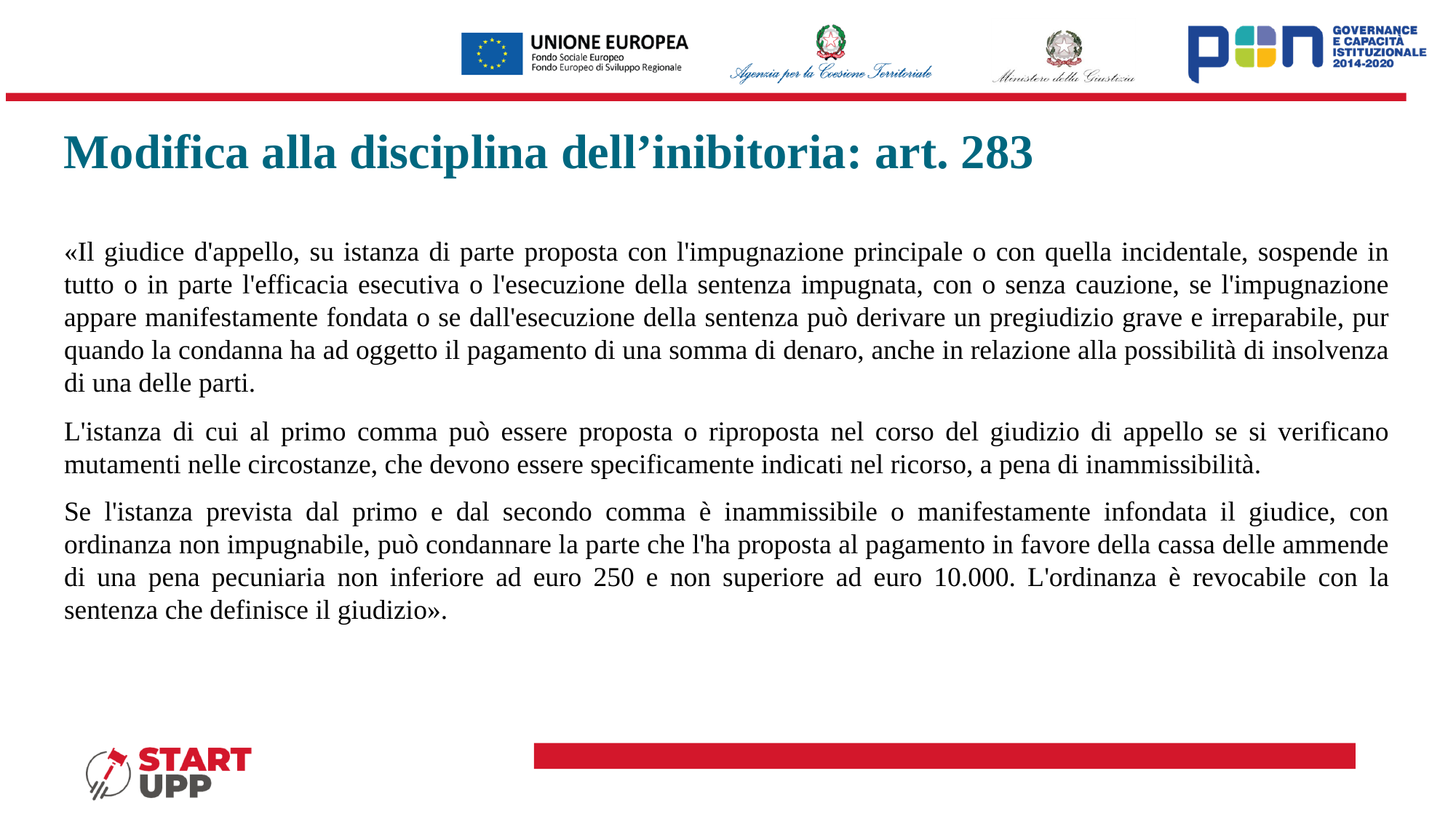

# Modifica alla disciplina dell’inibitoria: art. 283
«Il giudice d'appello, su istanza di parte proposta con l'impugnazione principale o con quella incidentale, sospende in tutto o in parte l'efficacia esecutiva o l'esecuzione della sentenza impugnata, con o senza cauzione, se l'impugnazione appare manifestamente fondata o se dall'esecuzione della sentenza può derivare un pregiudizio grave e irreparabile, pur quando la condanna ha ad oggetto il pagamento di una somma di denaro, anche in relazione alla possibilità di insolvenza di una delle parti.
L'istanza di cui al primo comma può essere proposta o riproposta nel corso del giudizio di appello se si verificano mutamenti nelle circostanze, che devono essere specificamente indicati nel ricorso, a pena di inammissibilità.
Se l'istanza prevista dal primo e dal secondo comma è inammissibile o manifestamente infondata il giudice, con ordinanza non impugnabile, può condannare la parte che l'ha proposta al pagamento in favore della cassa delle ammende di una pena pecuniaria non inferiore ad euro 250 e non superiore ad euro 10.000. L'ordinanza è revocabile con la sentenza che definisce il giudizio».